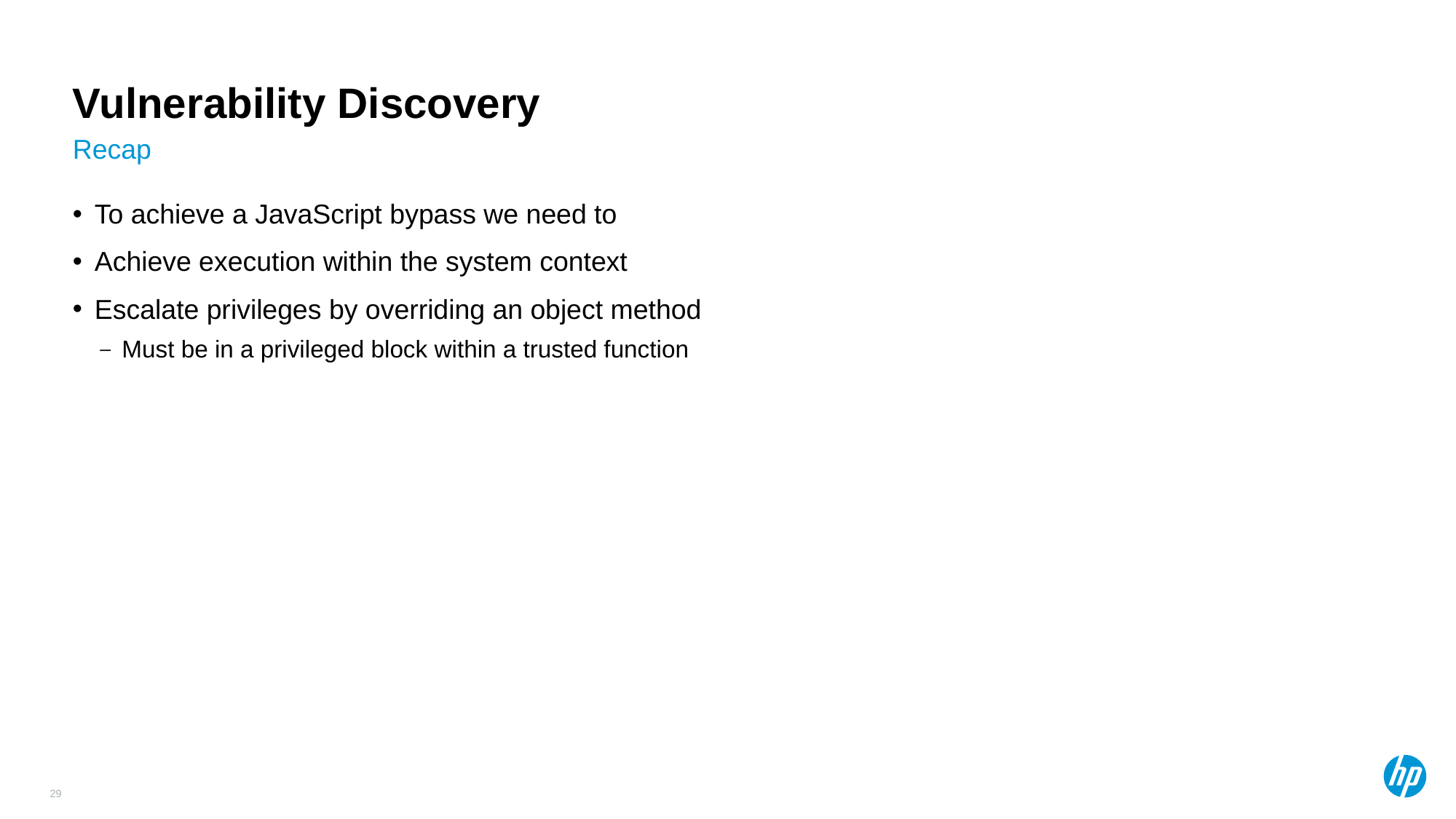

# Vulnerability Discovery
Recap
To achieve a JavaScript bypass we need to
Achieve execution within the system context
Escalate privileges by overriding an object method
Must be in a privileged block within a trusted function
29